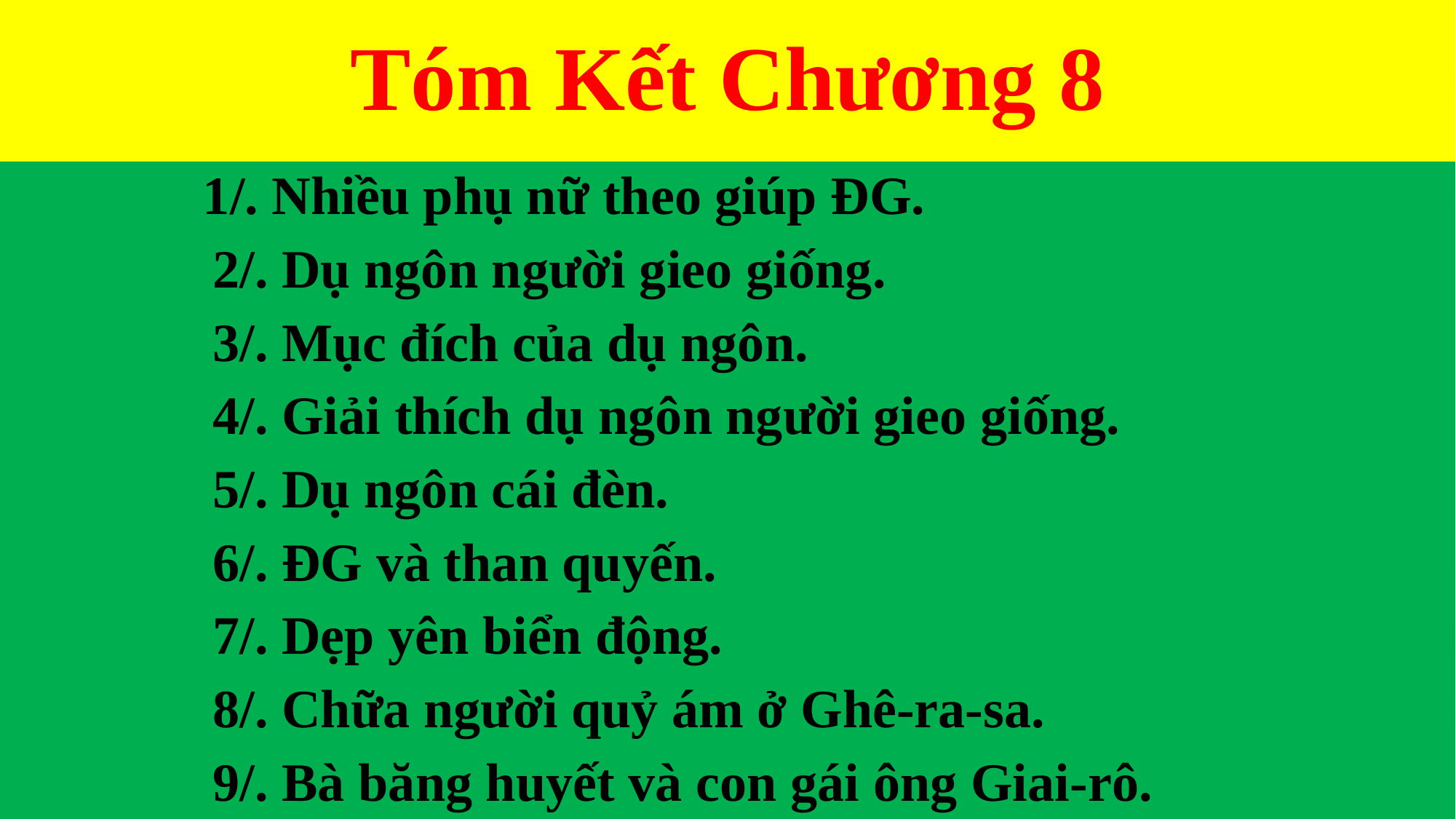

# Tóm Kết Chương 8
                1/. Nhiều phụ nữ theo giúp ĐG.
               2/. Dụ ngôn người gieo giống.
               3/. Mục đích của dụ ngôn.
               4/. Giải thích dụ ngôn người gieo giống.
               5/. Dụ ngôn cái đèn.
               6/. ĐG và than quyến.
               7/. Dẹp yên biển động.
               8/. Chữa người quỷ ám ở Ghê-ra-sa.
               9/. Bà băng huyết và con gái ông Giai-rô.